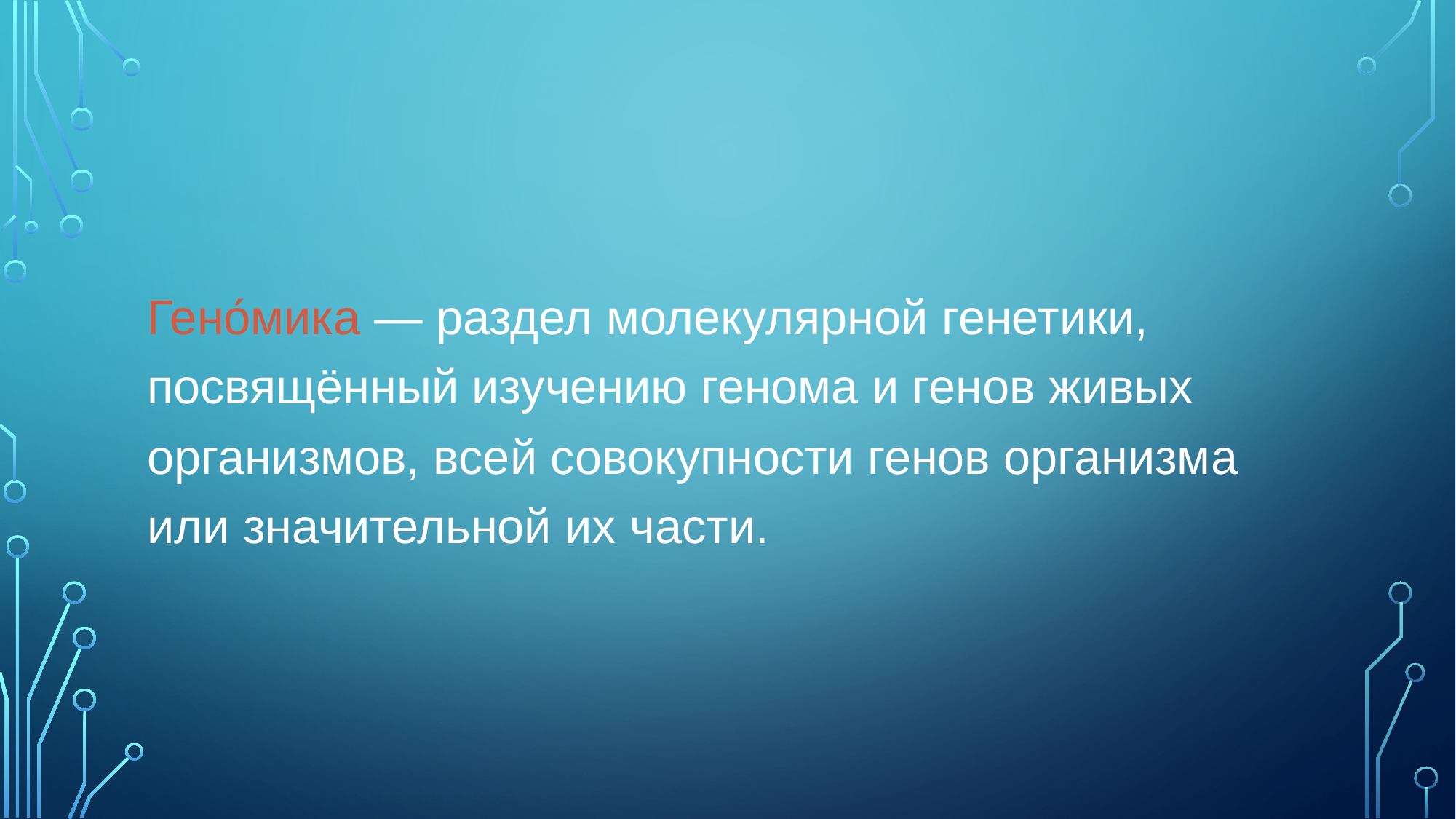

#
Гено́мика — раздел молекулярной генетики, посвящённый изучению генома и генов живых организмов, всей совокупности генов организма или значительной их части.